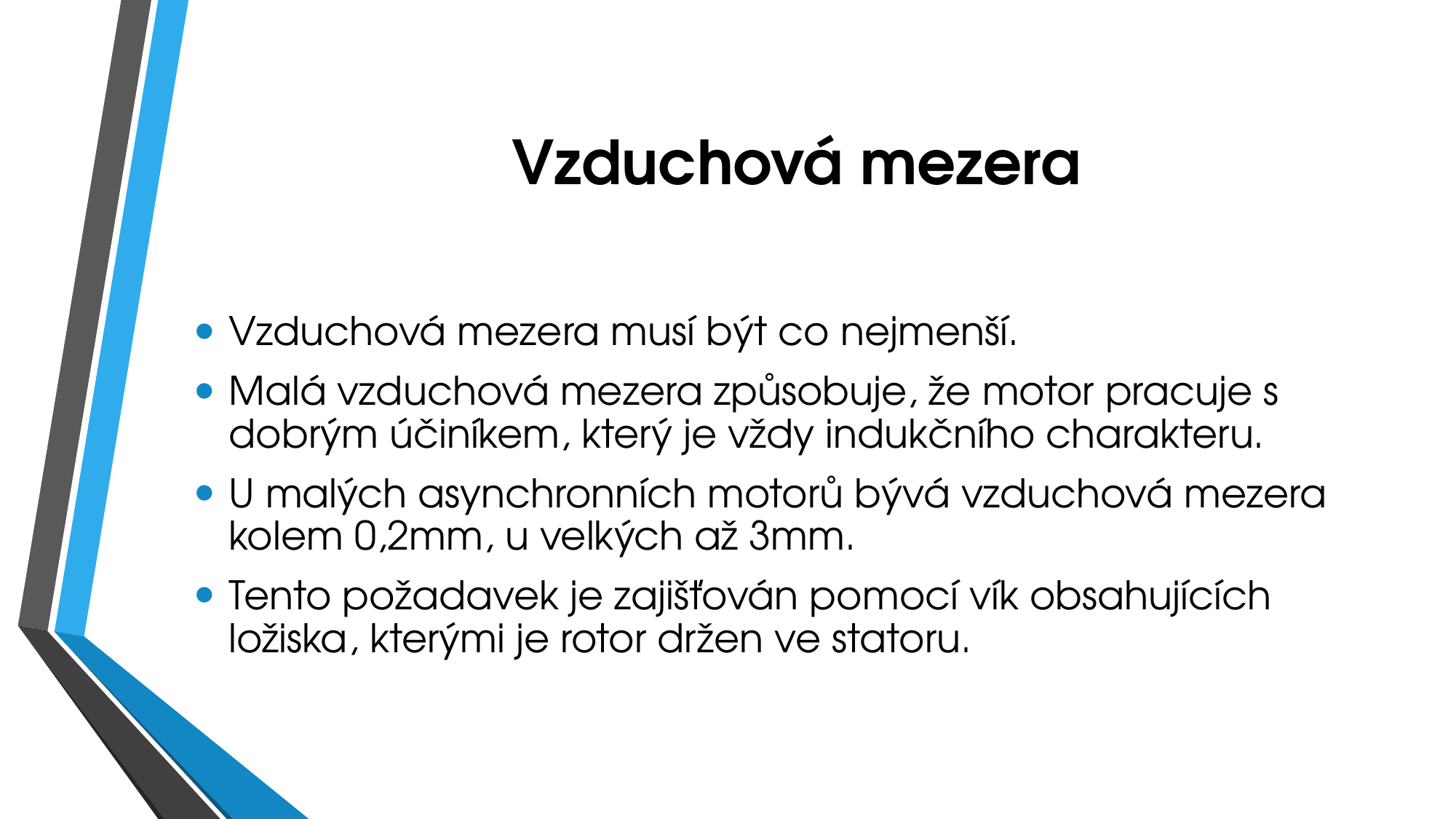

# Vzduchová mezera
Vzduchová mezera musí být co nejmenší.
Malá vzduchová mezera způsobuje, že motor pracuje s dobrým účiníkem, který je vždy indukčního charakteru.
U malých asynchronních motorů bývá vzduchová mezera kolem 0,2mm, u velkých až 3mm.
Tento požadavek je zajišťován pomocí vík obsahujících ložiska, kterými je rotor držen ve statoru.